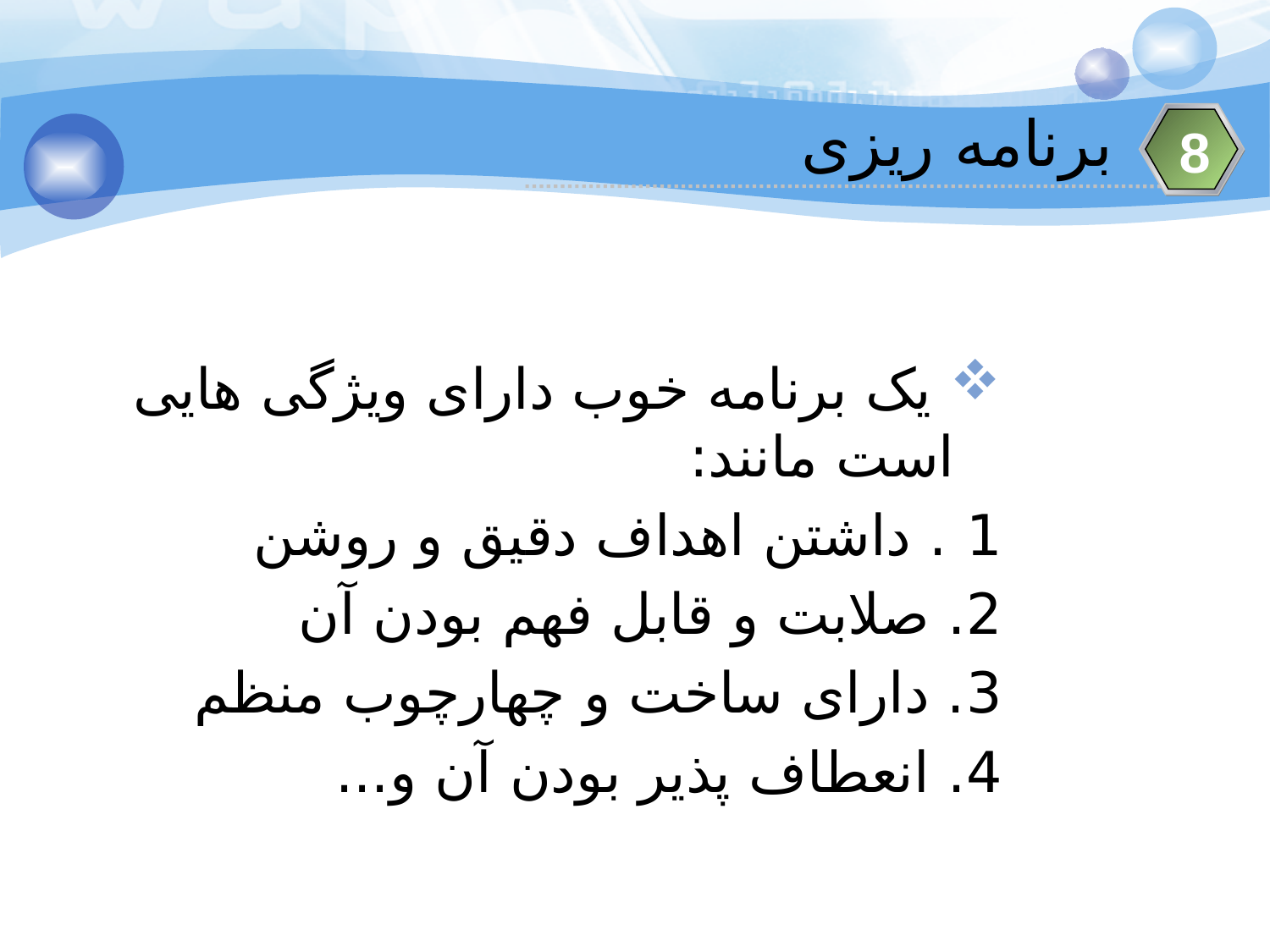

برنامه ریزی

8

 یک برنامه خوب دارای ویژگی هایی است مانند:
1 . داشتن اهداف دقیق و روشن
2. صلابت و قابل فهم بودن آن
3. دارای ساخت و چهارچوب منظم
4. انعطاف پذیر بودن آن و...